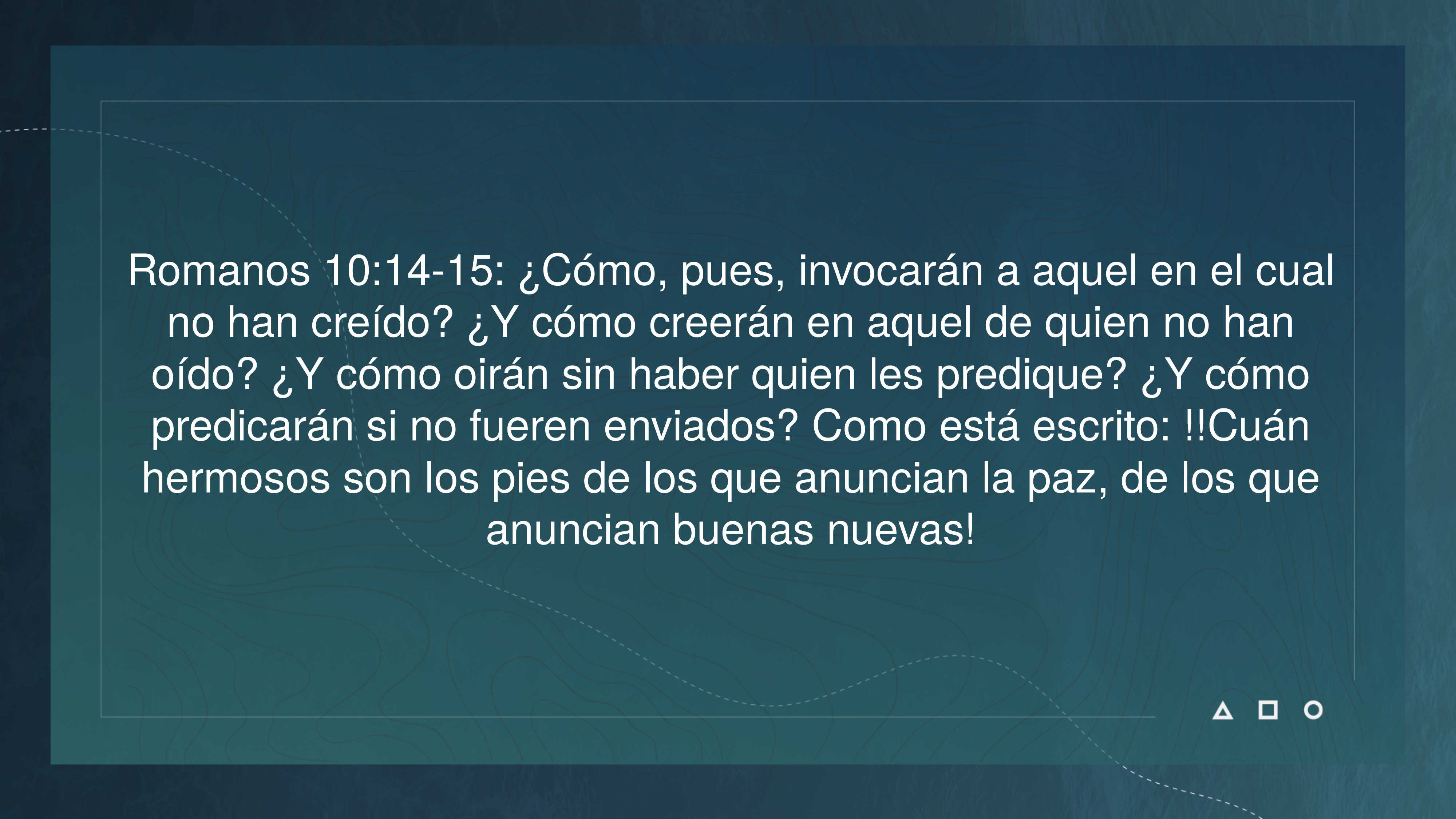

Romanos 10:14-15: ¿Cómo, pues, invocarán a aquel en el cual no han creído? ¿Y cómo creerán en aquel de quien no han oído? ¿Y cómo oirán sin haber quien les predique? ¿Y cómo predicarán si no fueren enviados? Como está escrito: !!Cuán hermosos son los pies de los que anuncian la paz, de los que anuncian buenas nuevas!